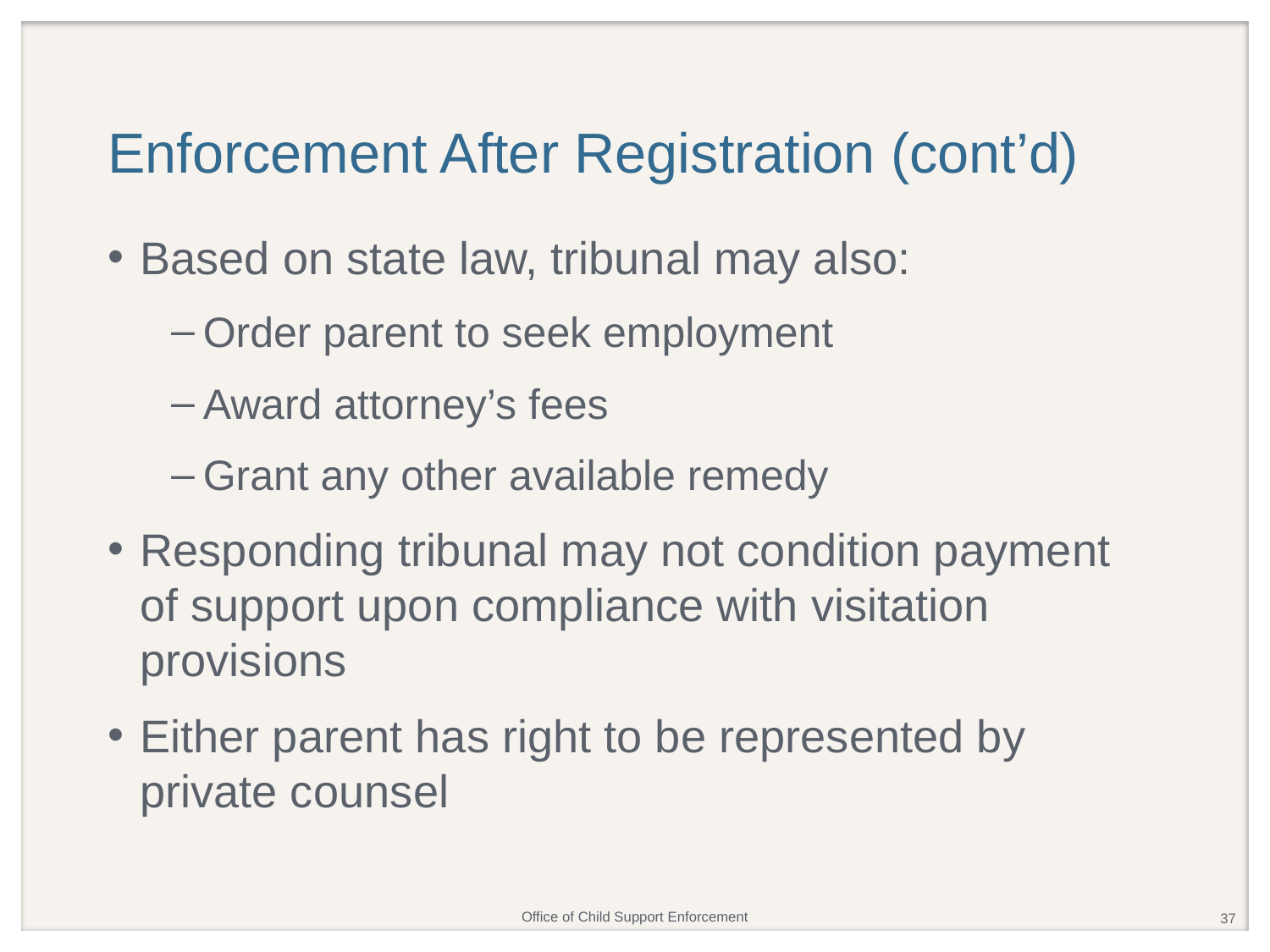

# Enforcement After Registration (cont’d)
Based on state law, tribunal may also:
Order parent to seek employment
Award attorney’s fees
Grant any other available remedy
Responding tribunal may not condition payment of support upon compliance with visitation provisions
Either parent has right to be represented by private counsel

37